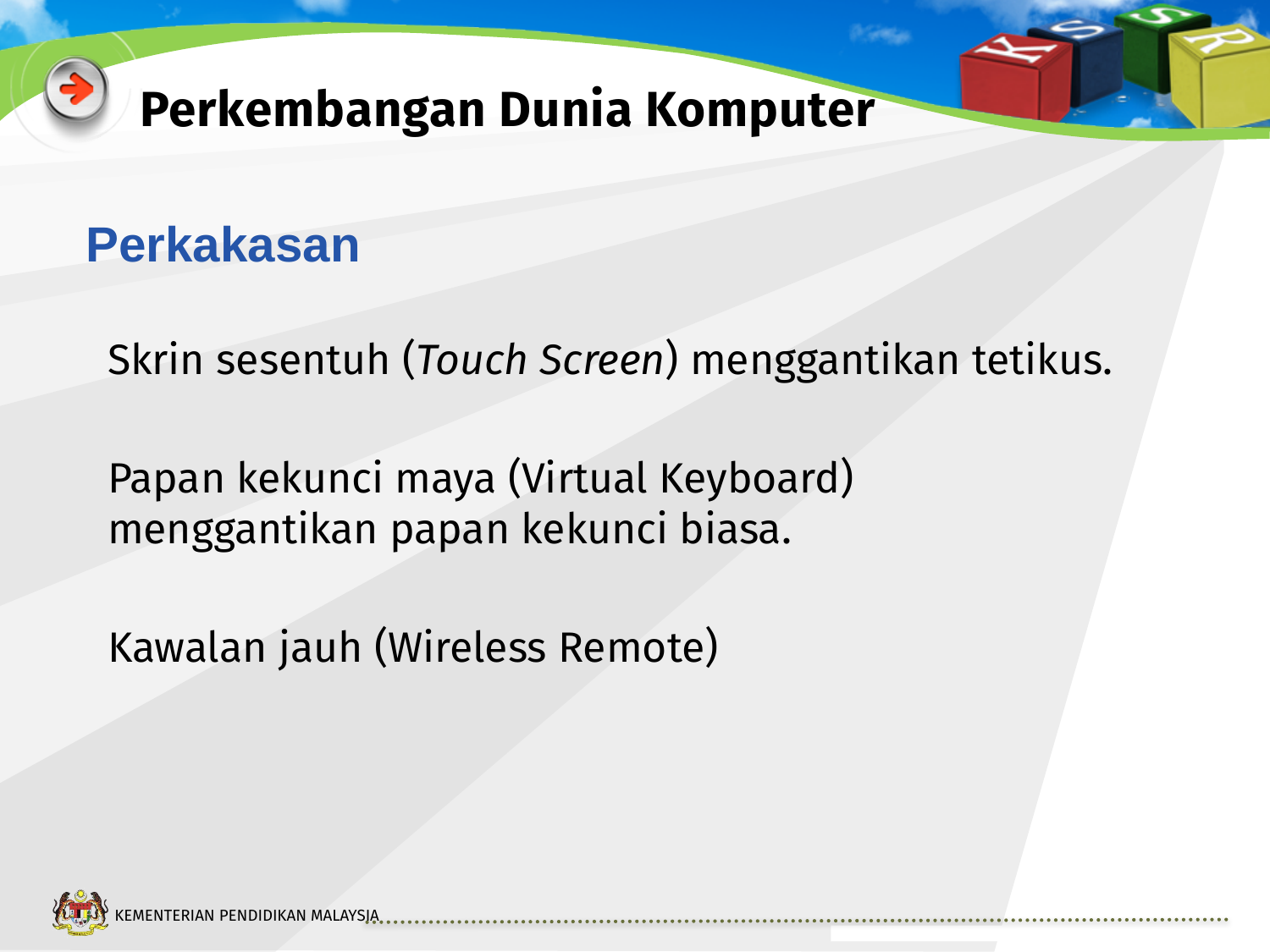

# Perkembangan Dunia Komputer
Perkakasan
Skrin sesentuh (Touch Screen) menggantikan tetikus.

Papan kekunci maya (Virtual Keyboard) menggantikan papan kekunci biasa.

Kawalan jauh (Wireless Remote)